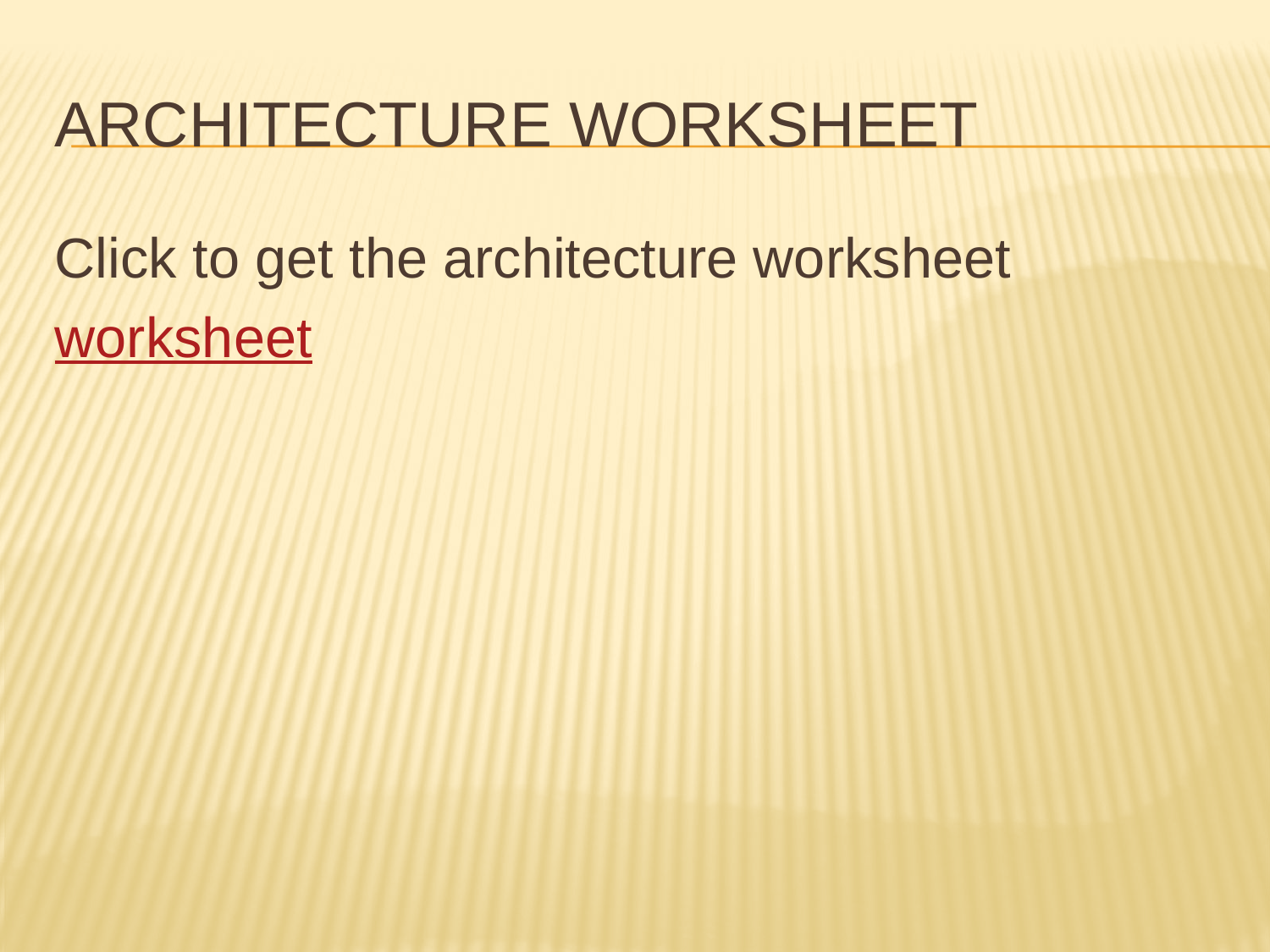

# Architecture worksheet
Click to get the architecture worksheet
worksheet